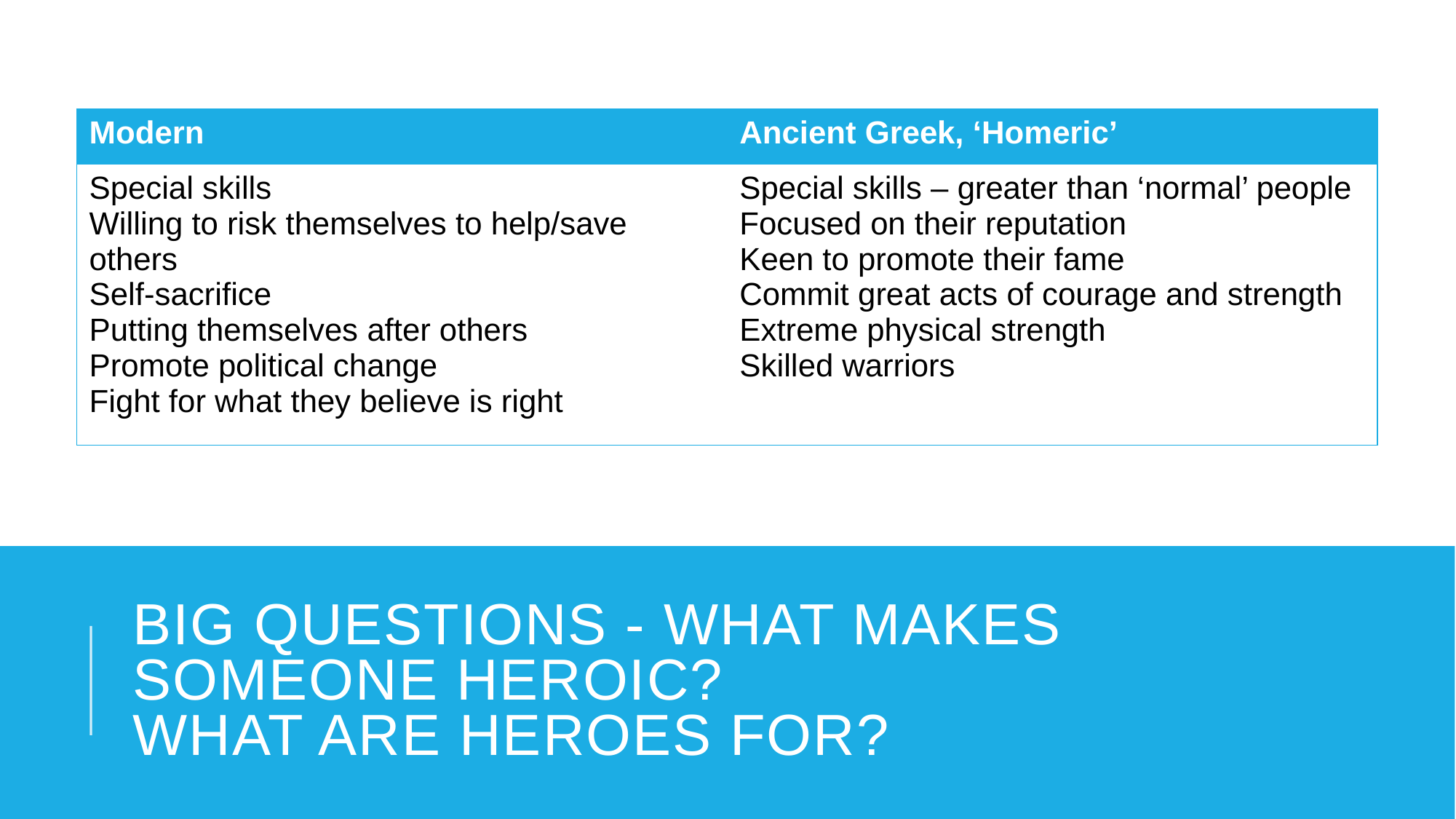

| Modern | Ancient Greek, ‘Homeric’ |
| --- | --- |
| Special skills Willing to risk themselves to help/save others Self-sacrifice Putting themselves after others Promote political change Fight for what they believe is right | Special skills – greater than ‘normal’ people Focused on their reputation Keen to promote their fame Commit great acts of courage and strength Extreme physical strength Skilled warriors |

# Big Questions - What makes someone heroic? What are heroes for?